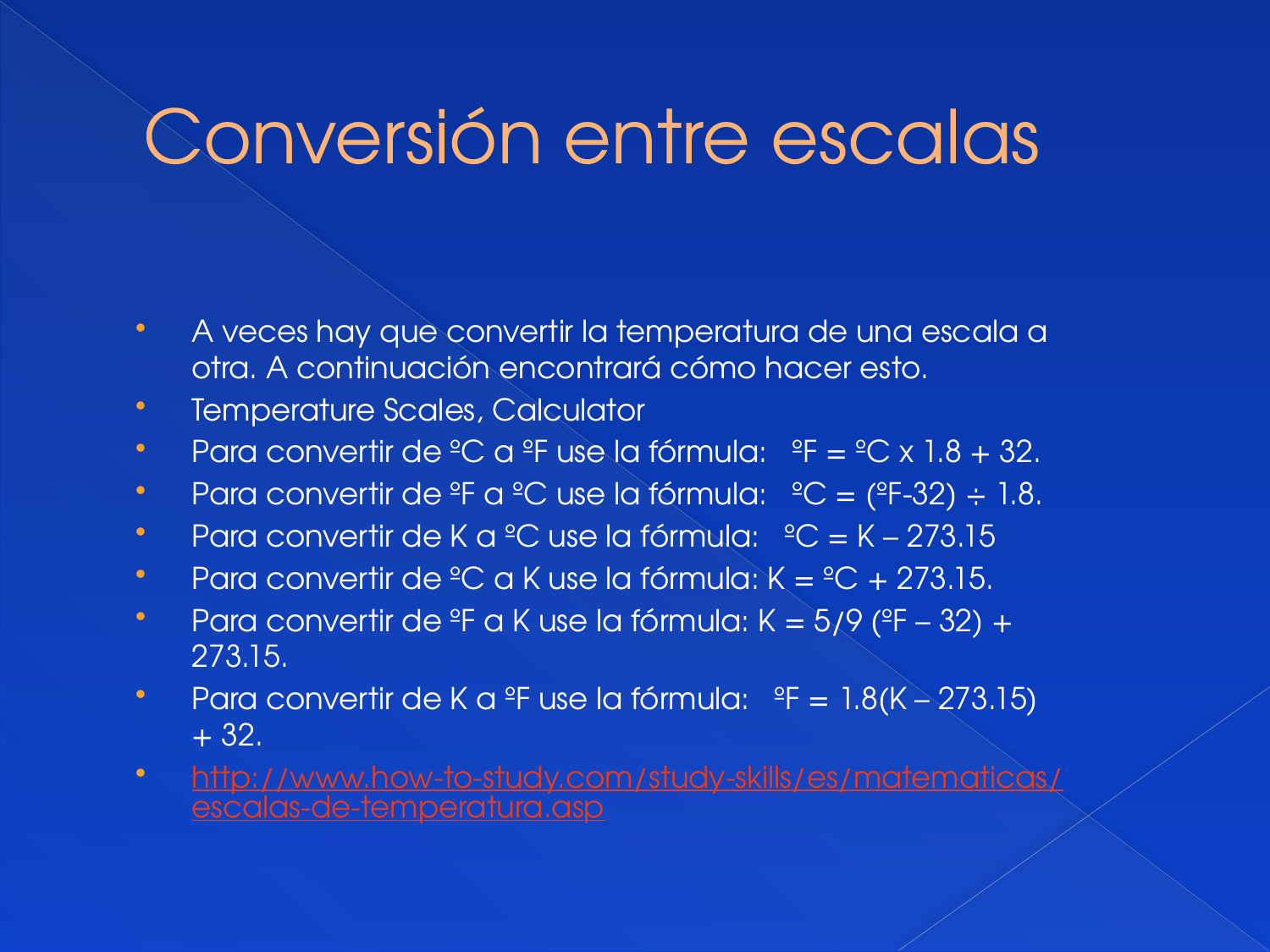

# Conversión entre escalas
A veces hay que convertir la temperatura de una escala a otra. A continuación encontrará cómo hacer esto.
Temperature Scales, Calculator
Para convertir de ºC a ºF use la fórmula:   ºF = ºC x 1.8 + 32.
Para convertir de ºF a ºC use la fórmula:   ºC = (ºF-32) ÷ 1.8.
Para convertir de K a ºC use la fórmula:   ºC = K – 273.15
Para convertir de ºC a K use la fórmula: K = ºC + 273.15.
Para convertir de ºF a K use la fórmula: K = 5/9 (ºF – 32) + 273.15.
Para convertir de K a ºF use la fórmula:   ºF = 1.8(K – 273.15) + 32.
http://www.how-to-study.com/study-skills/es/matematicas/escalas-de-temperatura.asp